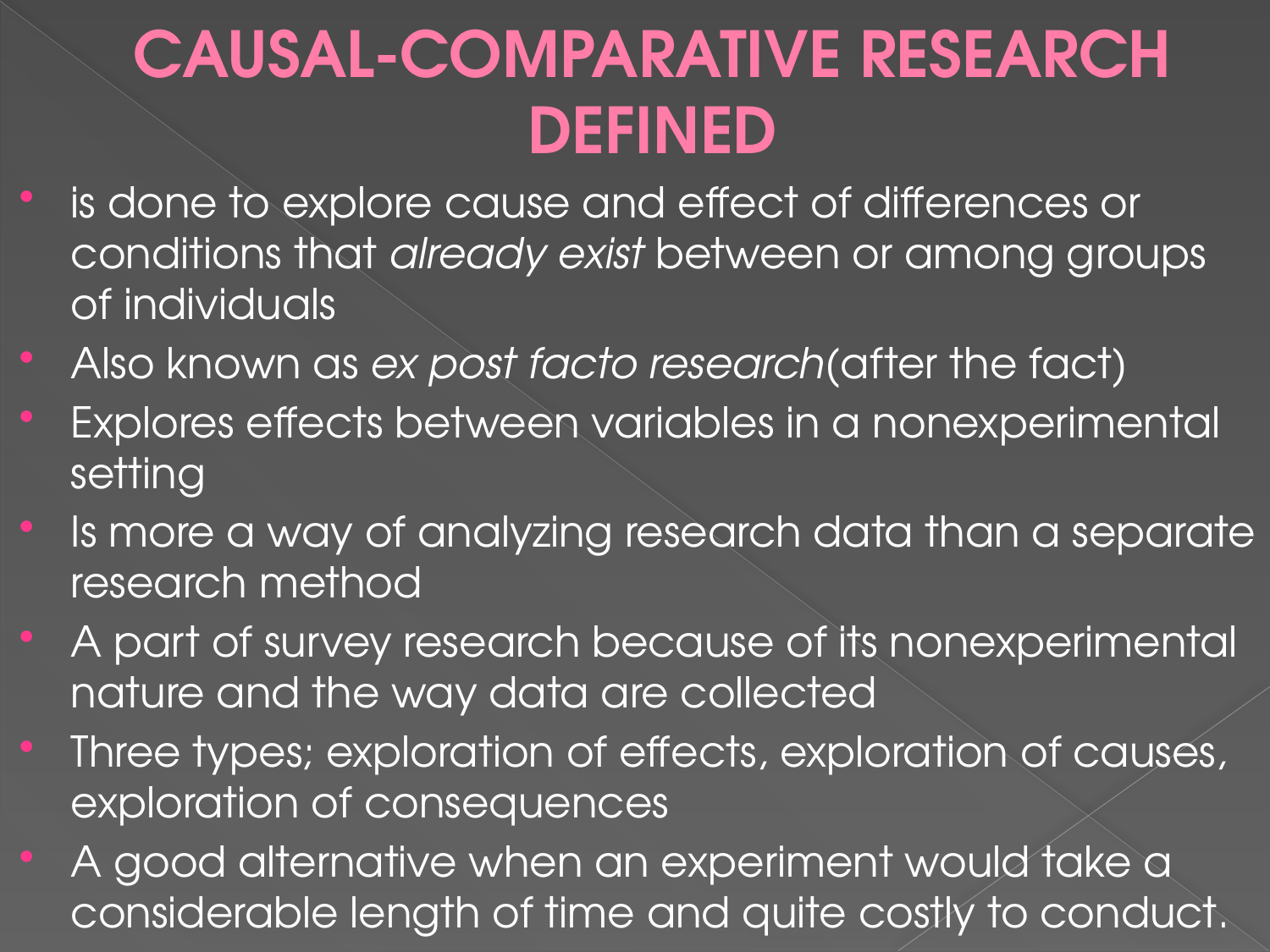

# CAUSAL-COMPARATIVE RESEARCH DEFINED
is done to explore cause and effect of differences or conditions that already exist between or among groups of individuals
Also known as ex post facto research(after the fact)
Explores effects between variables in a nonexperimental setting
Is more a way of analyzing research data than a separate research method
A part of survey research because of its nonexperimental nature and the way data are collected
Three types; exploration of effects, exploration of causes, exploration of consequences
A good alternative when an experiment would take a considerable length of time and quite costly to conduct.